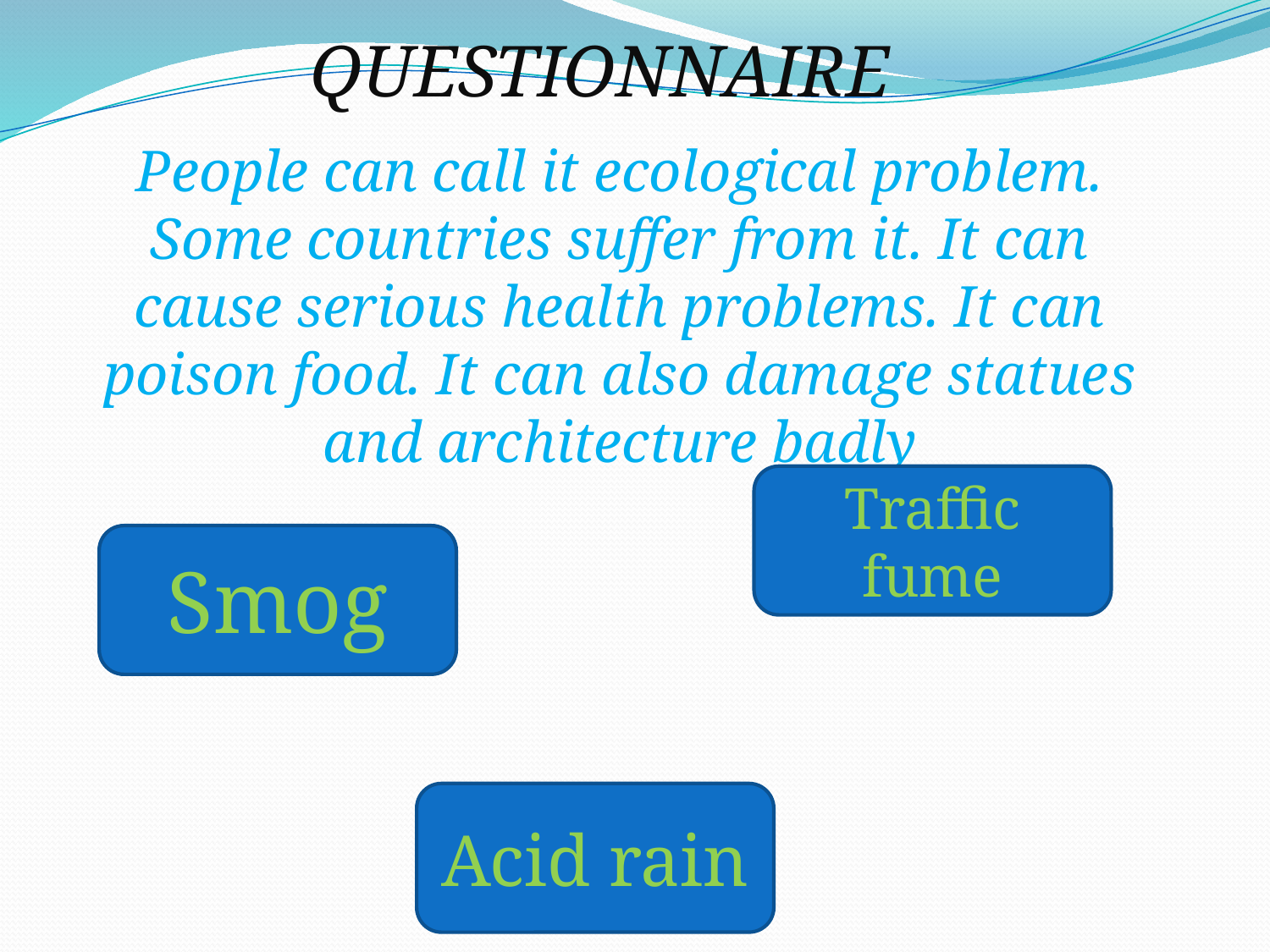

QUESTIONNAIRE
People can call it ecological problem. Some countries suffer from it. It can cause serious health problems. It can poison food. It can also damage statues and architecture badly
Traffic fume
Smog
Acid rain